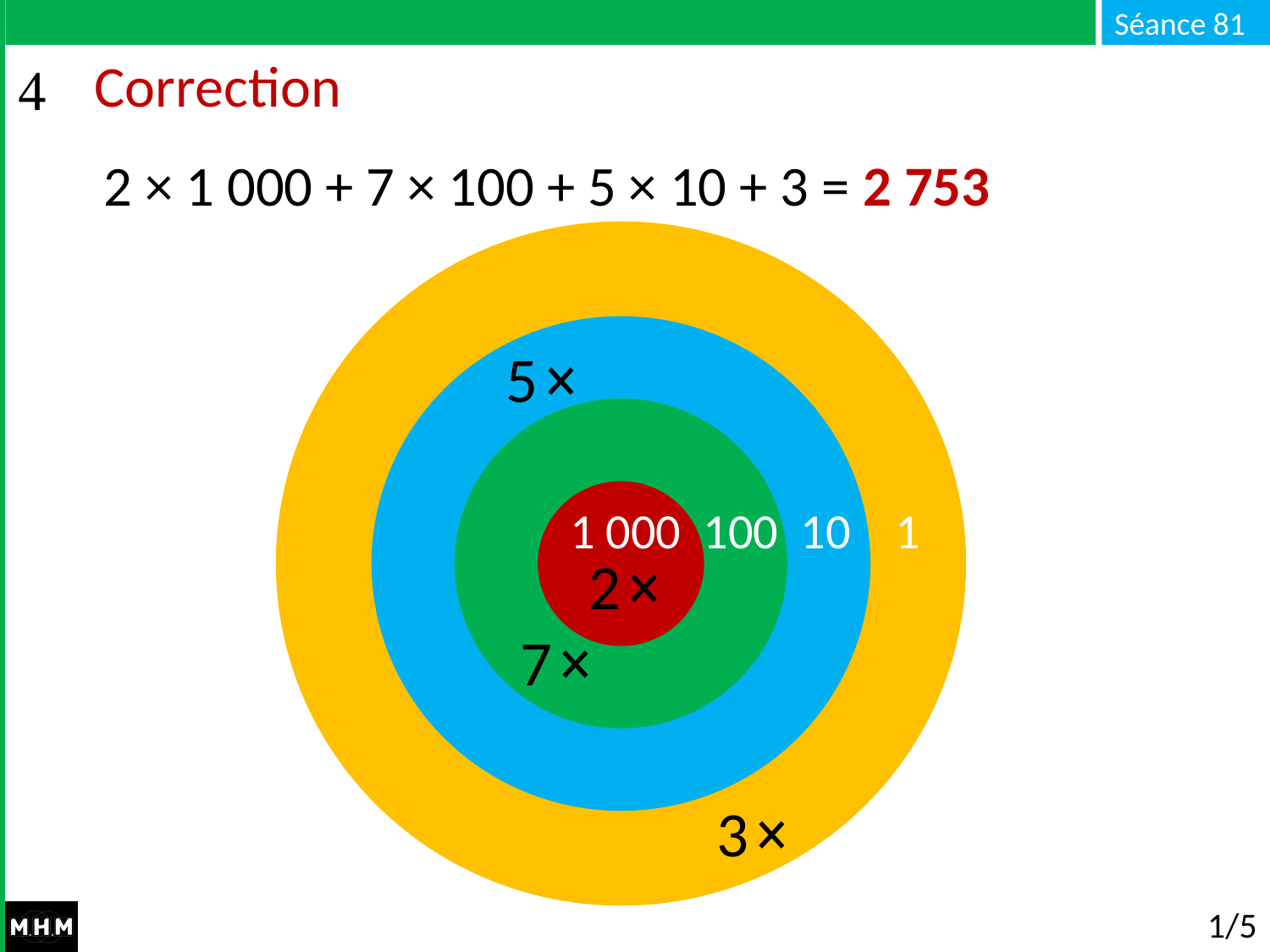

# Correction
2 × 1 000 + 7 × 100 + 5 × 10 + 3 = 2 753

5

1 000  100  10    1
1 000  100  10    1
2

7

3

1/5